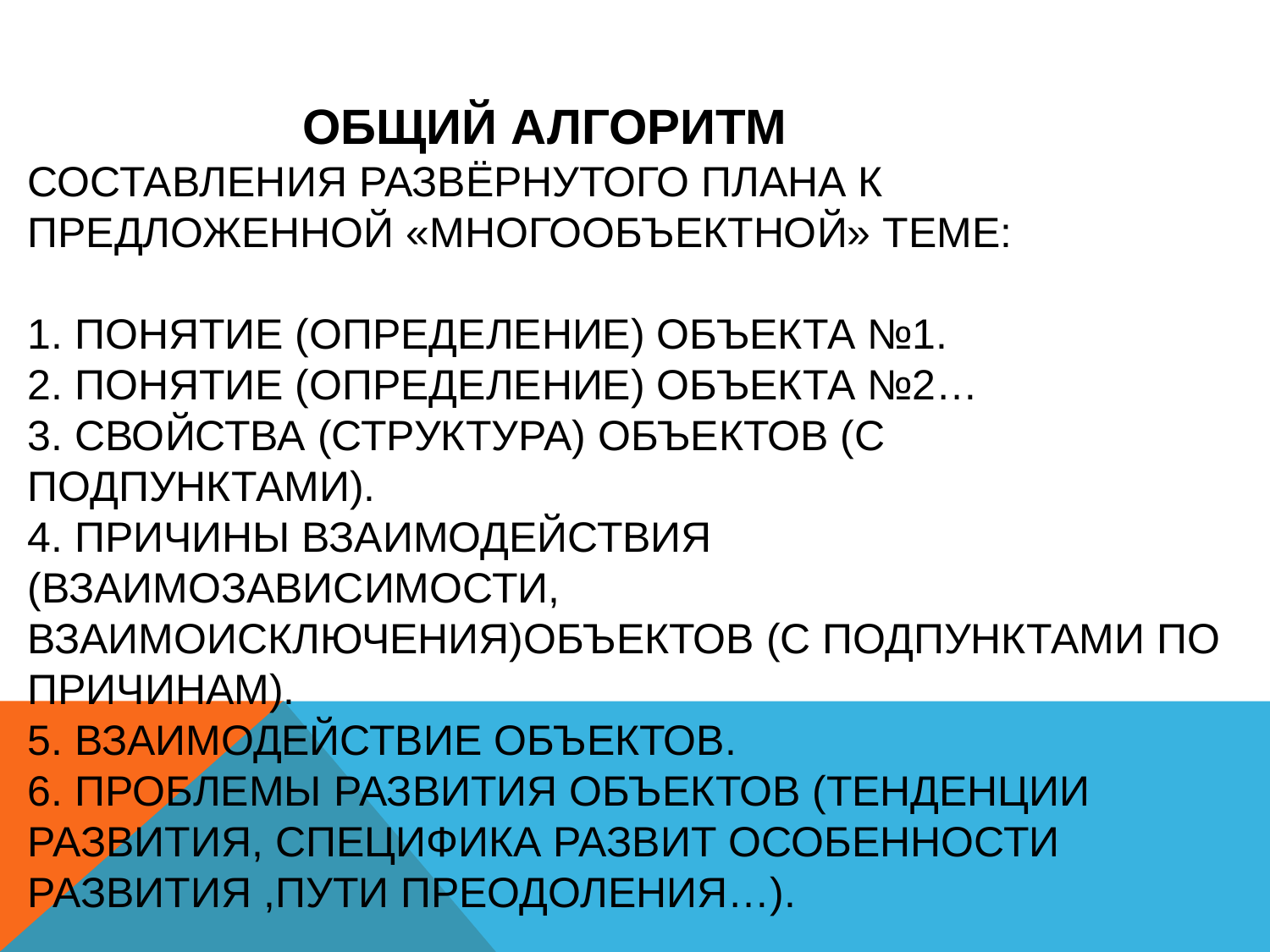

# Общий алгоритм составления развёрнутого плана к предложенной «многообъектной» теме: 1. понятие (определение) объекта №1. 2. понятие (определение) объекта №2… 3. свойства (структура) объектов (с подпунктами). 4. причины взаимодействия (взаимозависимости, взаимоисключения)объектов (с подпунктами по причинам). 5. взаимодействие объектов. 6. проблемы развития объектов (тенденции развития, специфика развит особенности развития ,пути преодоления…).